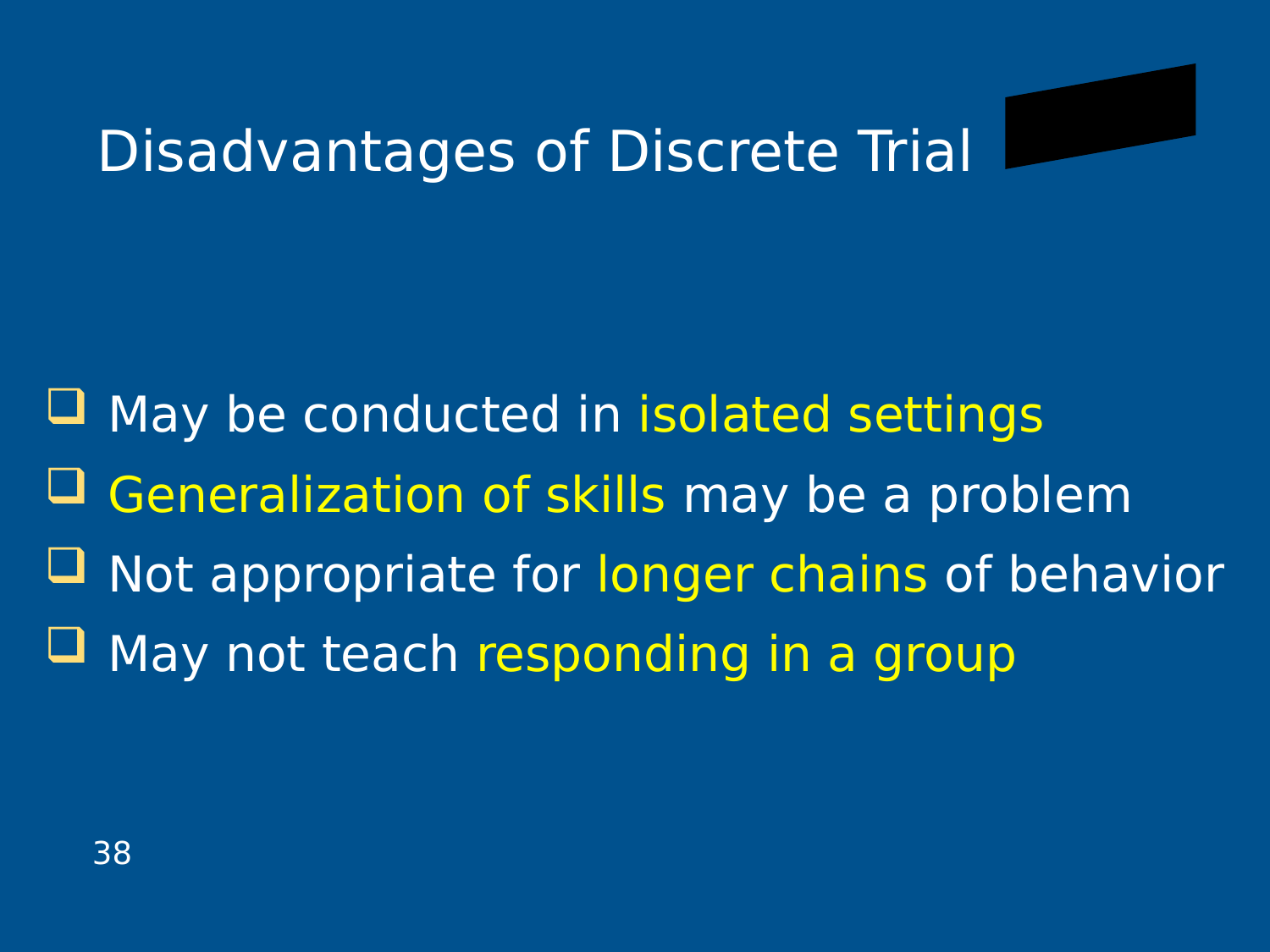

-
# Disadvantages of Discrete Trial
 May be conducted in isolated settings
 Generalization of skills may be a problem
 Not appropriate for longer chains of behavior
 May not teach responding in a group
38